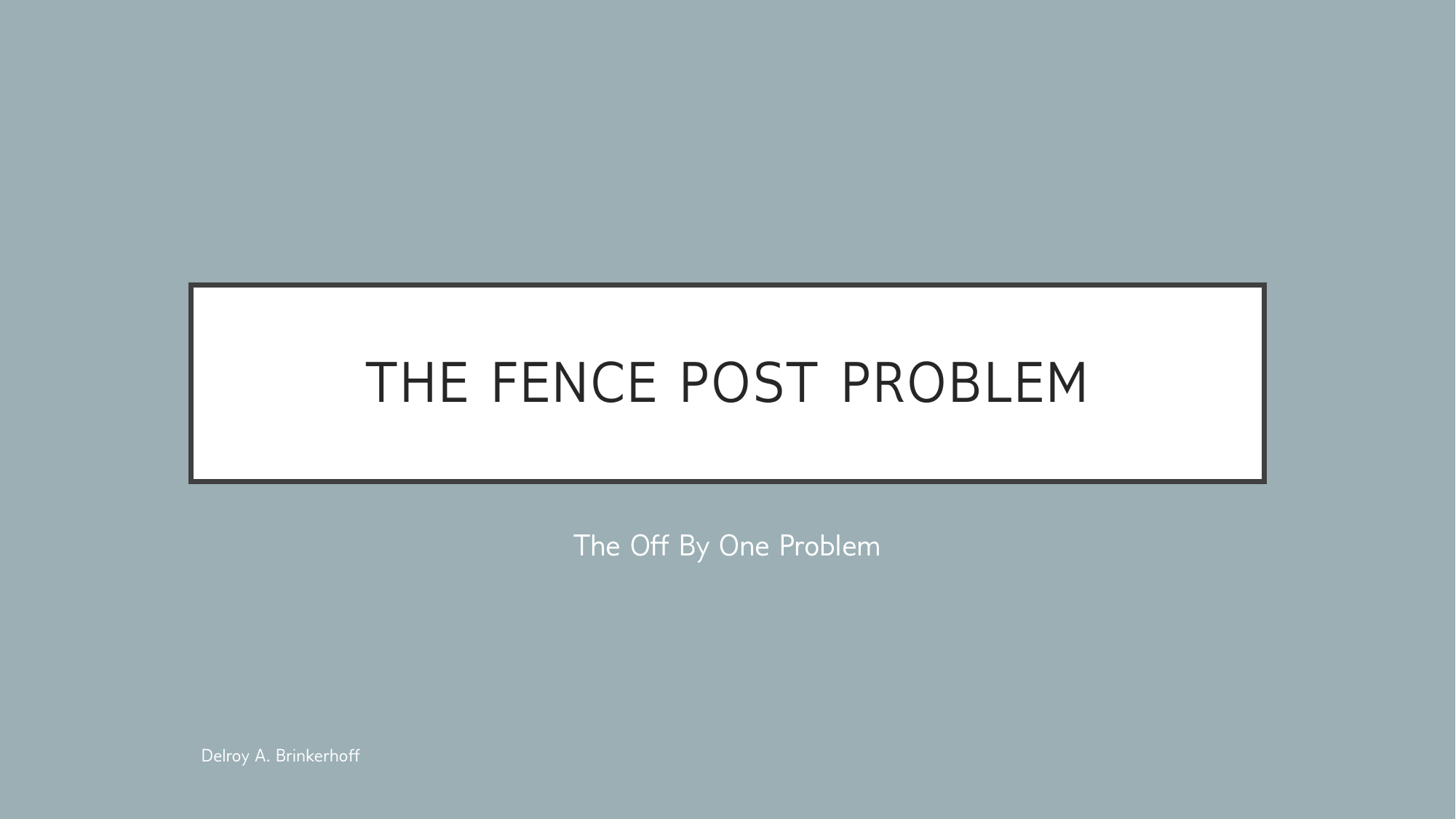

# the fence post problem
The Off By One Problem
Delroy A. Brinkerhoff